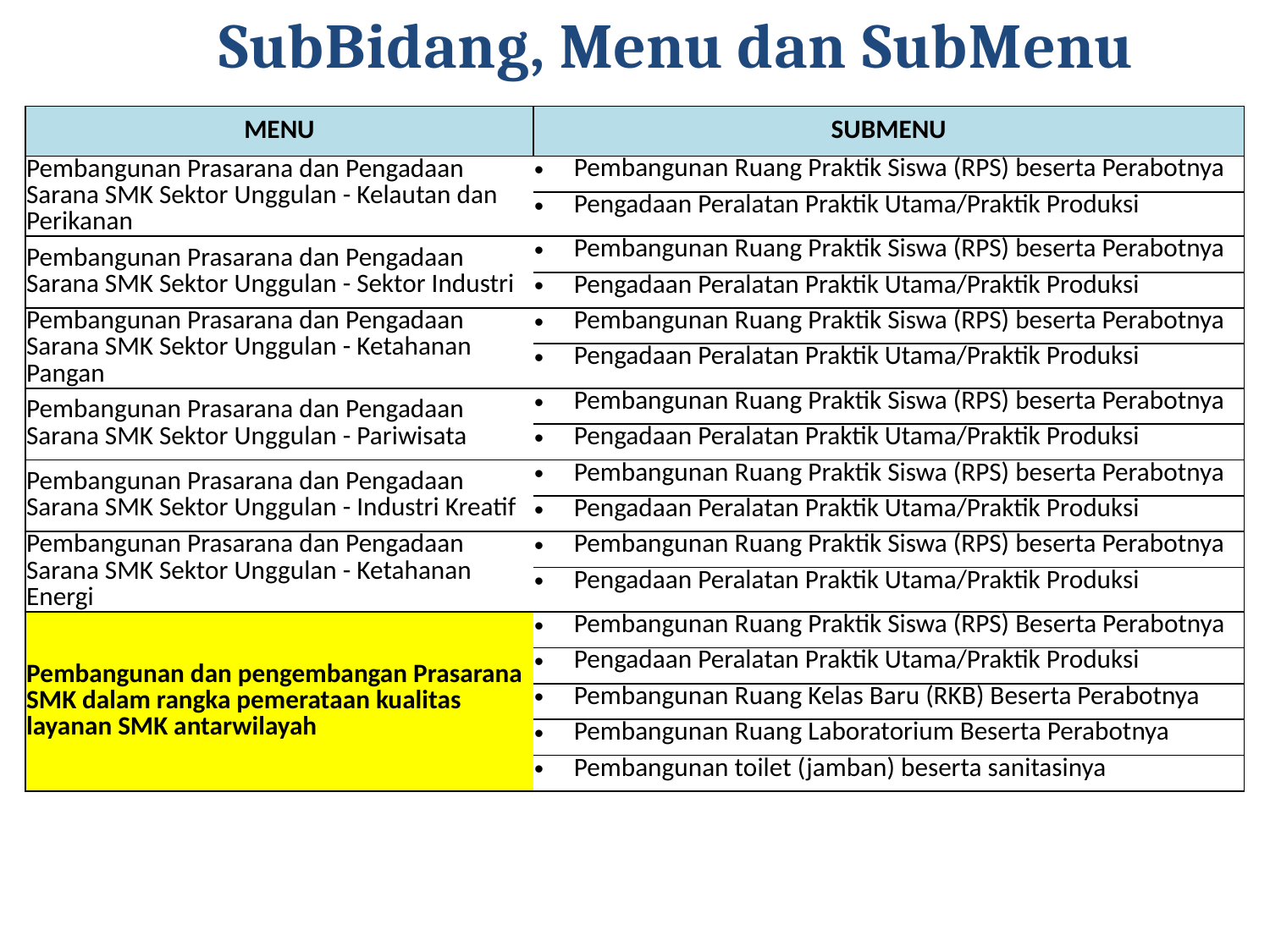

# SubBidang, Menu dan SubMenu
| MENU | SUBMENU |
| --- | --- |
| Pembangunan Prasarana dan Pengadaan Sarana SMK Sektor Unggulan - Kelautan dan Perikanan | Pembangunan Ruang Praktik Siswa (RPS) beserta Perabotnya |
|  | Pengadaan Peralatan Praktik Utama/Praktik Produksi |
| Pembangunan Prasarana dan Pengadaan Sarana SMK Sektor Unggulan - Sektor Industri | Pembangunan Ruang Praktik Siswa (RPS) beserta Perabotnya |
|  | Pengadaan Peralatan Praktik Utama/Praktik Produksi |
| Pembangunan Prasarana dan Pengadaan Sarana SMK Sektor Unggulan - Ketahanan Pangan | Pembangunan Ruang Praktik Siswa (RPS) beserta Perabotnya |
|  | Pengadaan Peralatan Praktik Utama/Praktik Produksi |
| Pembangunan Prasarana dan Pengadaan Sarana SMK Sektor Unggulan - Pariwisata | Pembangunan Ruang Praktik Siswa (RPS) beserta Perabotnya |
|  | Pengadaan Peralatan Praktik Utama/Praktik Produksi |
| Pembangunan Prasarana dan Pengadaan Sarana SMK Sektor Unggulan - Industri Kreatif | Pembangunan Ruang Praktik Siswa (RPS) beserta Perabotnya |
|  | Pengadaan Peralatan Praktik Utama/Praktik Produksi |
| Pembangunan Prasarana dan Pengadaan Sarana SMK Sektor Unggulan - Ketahanan Energi | Pembangunan Ruang Praktik Siswa (RPS) beserta Perabotnya |
|  | Pengadaan Peralatan Praktik Utama/Praktik Produksi |
| Pembangunan dan pengembangan Prasarana SMK dalam rangka pemerataan kualitas layanan SMK antarwilayah | Pembangunan Ruang Praktik Siswa (RPS) Beserta Perabotnya |
|  | Pengadaan Peralatan Praktik Utama/Praktik Produksi |
|  | Pembangunan Ruang Kelas Baru (RKB) Beserta Perabotnya |
|  | Pembangunan Ruang Laboratorium Beserta Perabotnya |
|  | Pembangunan toilet (jamban) beserta sanitasinya |
20